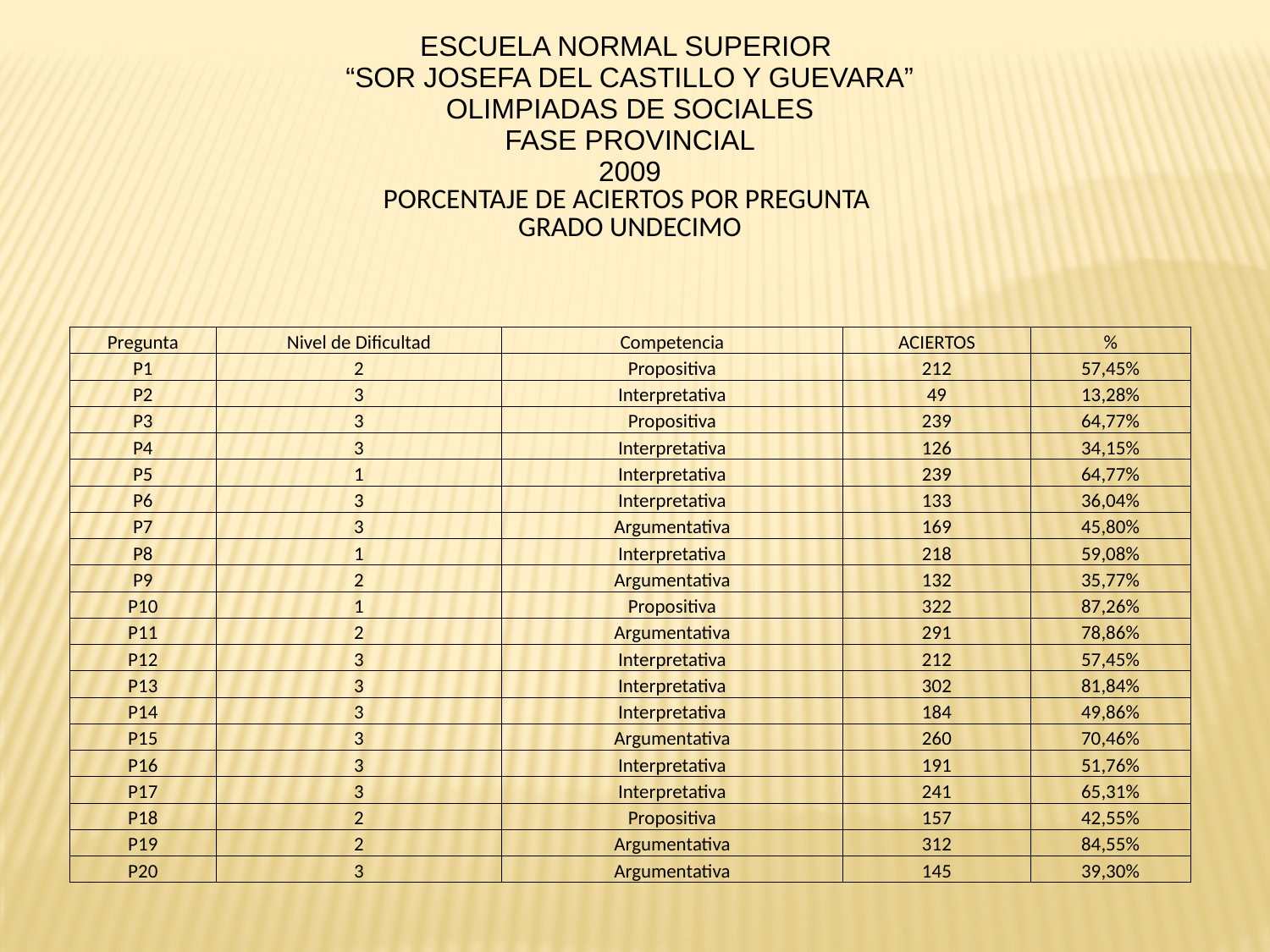

| ESCUELA NORMAL SUPERIOR “SOR JOSEFA DEL CASTILLO Y GUEVARA” OLIMPIADAS DE SOCIALES FASE PROVINCIAL 2009 PORCENTAJE DE ACIERTOS POR PREGUNTA GRADO UNDECIMO |
| --- |
| Pregunta | Nivel de Dificultad | Competencia | ACIERTOS | % |
| --- | --- | --- | --- | --- |
| P1 | 2 | Propositiva | 212 | 57,45% |
| P2 | 3 | Interpretativa | 49 | 13,28% |
| P3 | 3 | Propositiva | 239 | 64,77% |
| P4 | 3 | Interpretativa | 126 | 34,15% |
| P5 | 1 | Interpretativa | 239 | 64,77% |
| P6 | 3 | Interpretativa | 133 | 36,04% |
| P7 | 3 | Argumentativa | 169 | 45,80% |
| P8 | 1 | Interpretativa | 218 | 59,08% |
| P9 | 2 | Argumentativa | 132 | 35,77% |
| P10 | 1 | Propositiva | 322 | 87,26% |
| P11 | 2 | Argumentativa | 291 | 78,86% |
| P12 | 3 | Interpretativa | 212 | 57,45% |
| P13 | 3 | Interpretativa | 302 | 81,84% |
| P14 | 3 | Interpretativa | 184 | 49,86% |
| P15 | 3 | Argumentativa | 260 | 70,46% |
| P16 | 3 | Interpretativa | 191 | 51,76% |
| P17 | 3 | Interpretativa | 241 | 65,31% |
| P18 | 2 | Propositiva | 157 | 42,55% |
| P19 | 2 | Argumentativa | 312 | 84,55% |
| P20 | 3 | Argumentativa | 145 | 39,30% |